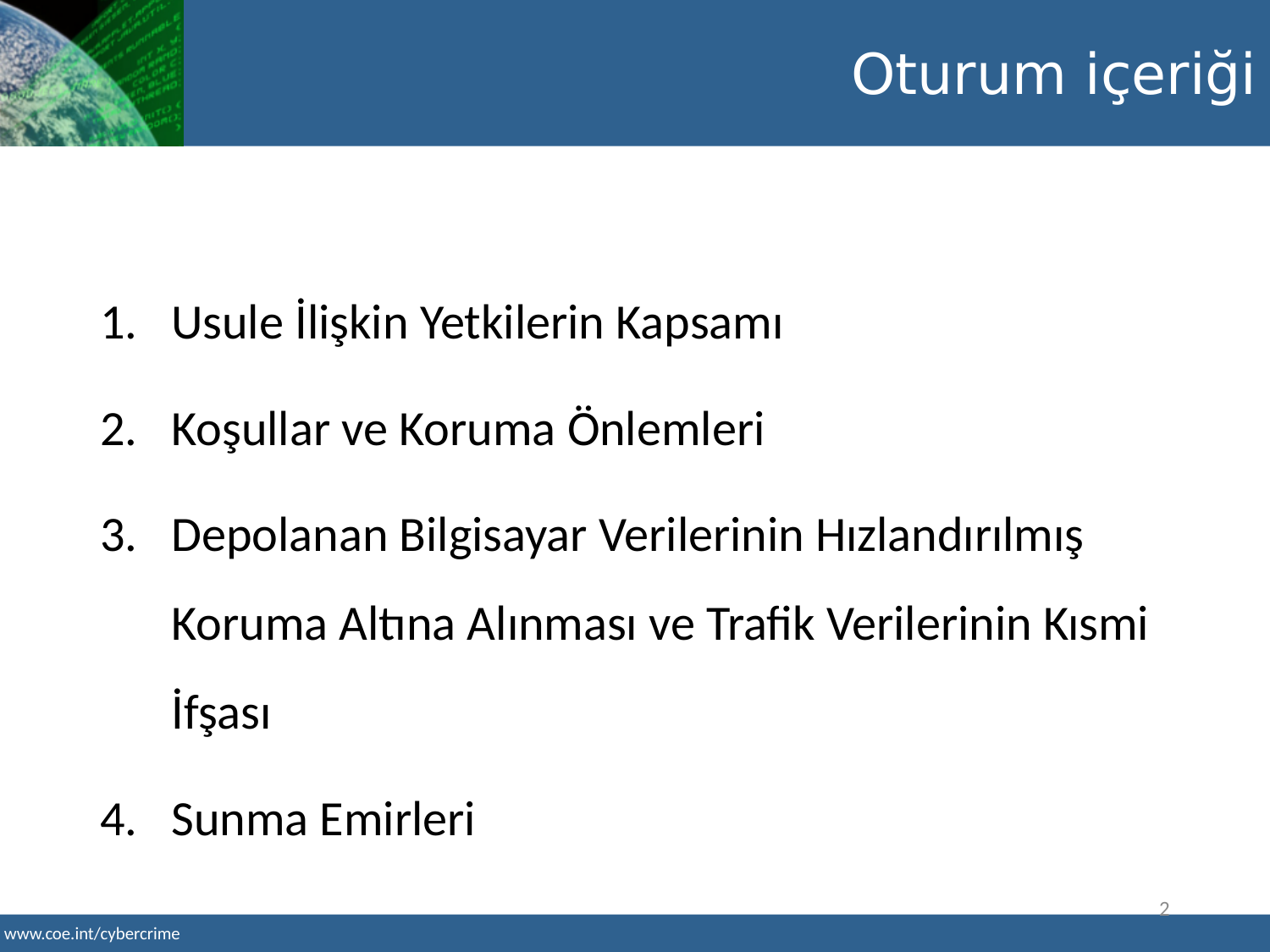

Oturum içeriği

Usule İlişkin Yetkilerin Kapsamı
Koşullar ve Koruma Önlemleri
Depolanan Bilgisayar Verilerinin Hızlandırılmış Koruma Altına Alınması ve Trafik Verilerinin Kısmi İfşası
Sunma Emirleri

2